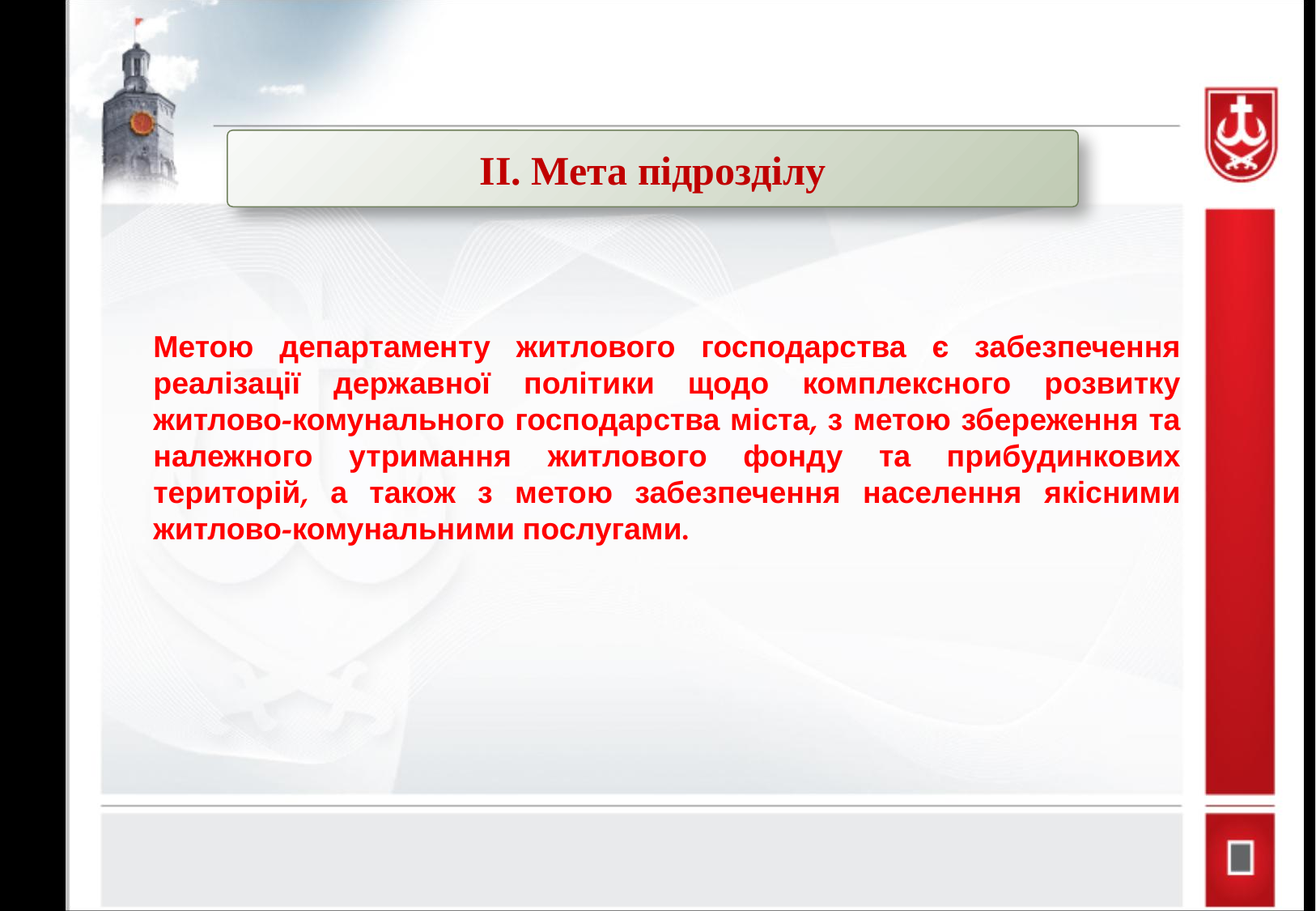

II. Мета підрозділу
Метою департаменту житлового господарства є забезпечення реалізації державної політики щодо комплексного розвитку житлово-комунального господарства міста, з метою збереження та належного утримання житлового фонду та прибудинкових територій, а також з метою забезпечення населення якісними житлово-комунальними послугами.